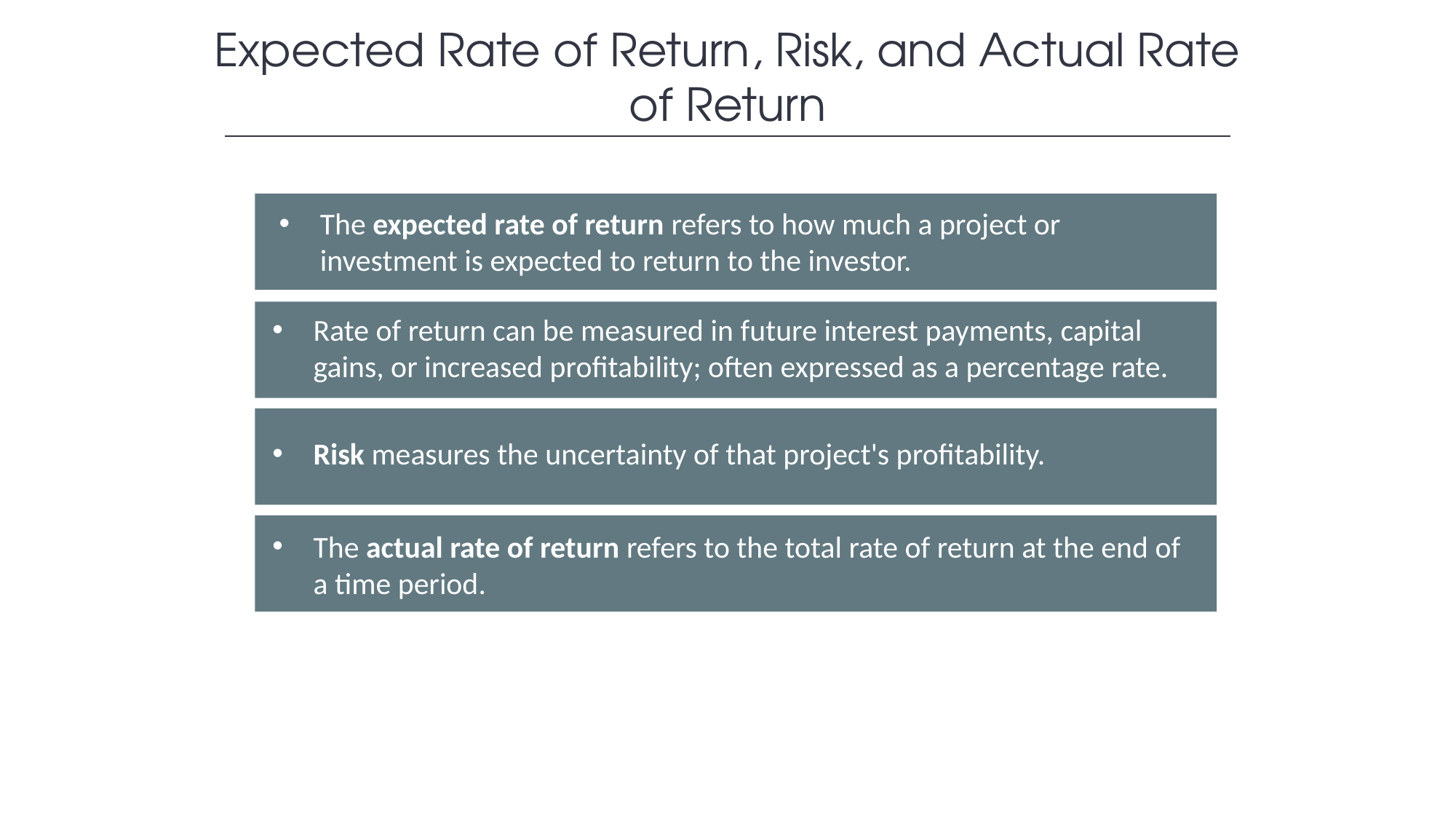

Expected Rate of Return, Risk, and Actual Rate of Return

The expected rate of return refers to how much a project or investment is expected to return to the investor.

Rate of return can be measured in future interest payments, capital gains, or increased profitability; often expressed as a percentage rate.

Risk measures the uncertainty of that project's profitability.

The actual rate of return refers to the total rate of return at the end of a time period.